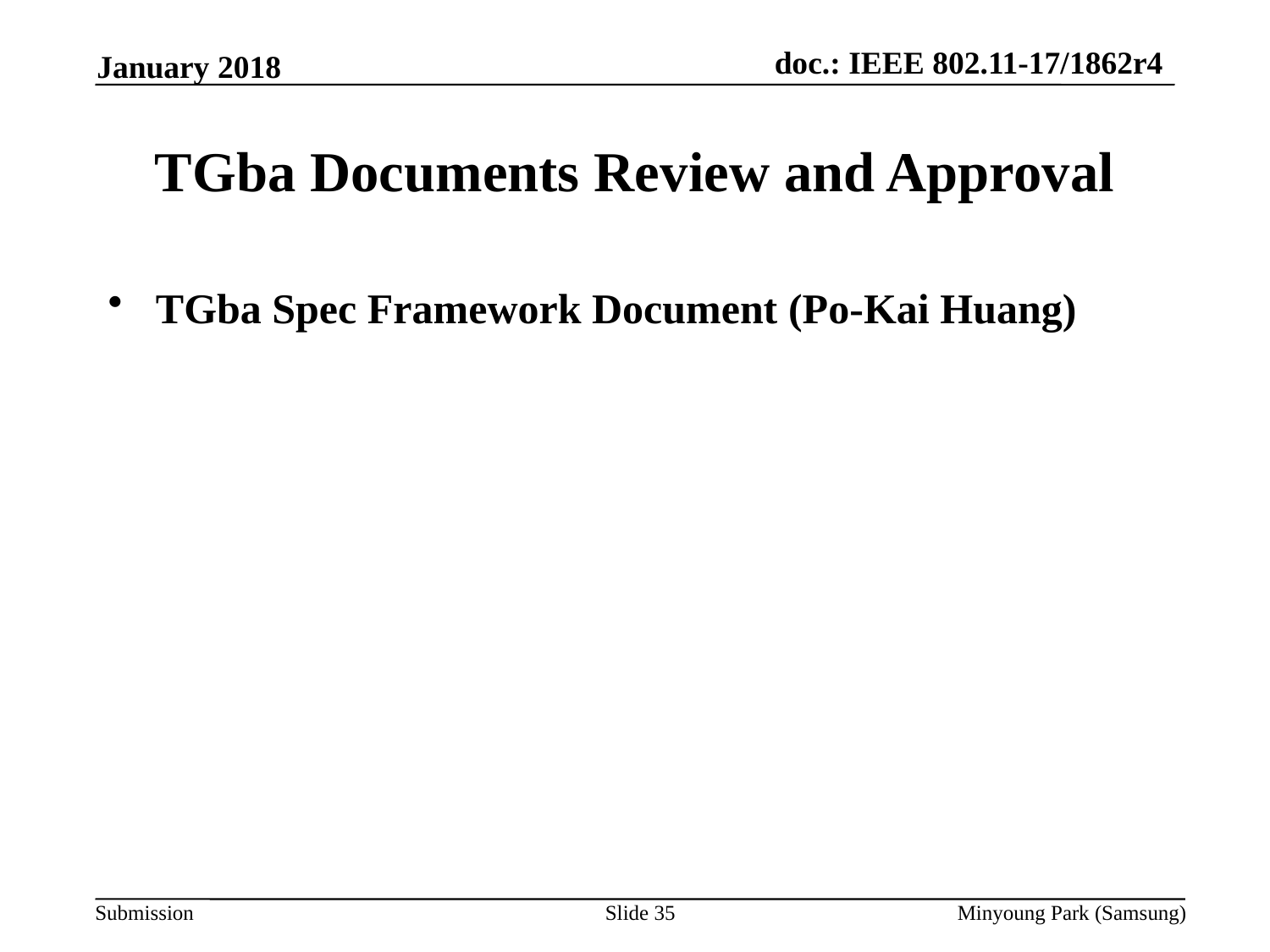

January 2018
# TGba Documents Review and Approval
TGba Spec Framework Document (Po-Kai Huang)

Slide 35
Minyoung Park (Samsung)